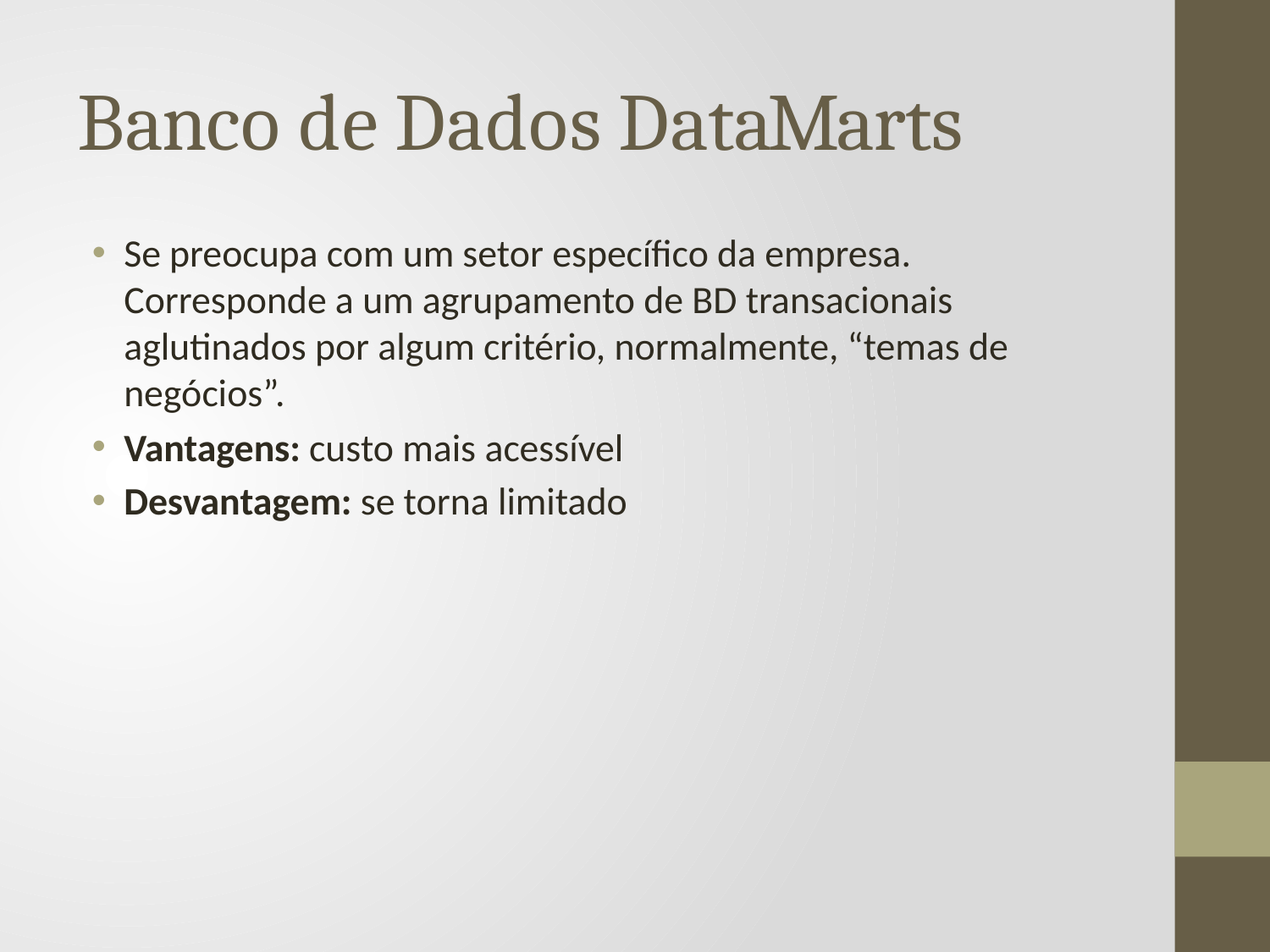

# Banco de Dados DataMarts
Se preocupa com um setor específico da empresa. Corresponde a um agrupamento de BD transacionais aglutinados por algum critério, normalmente, “temas de negócios”.
Vantagens: custo mais acessível
Desvantagem: se torna limitado